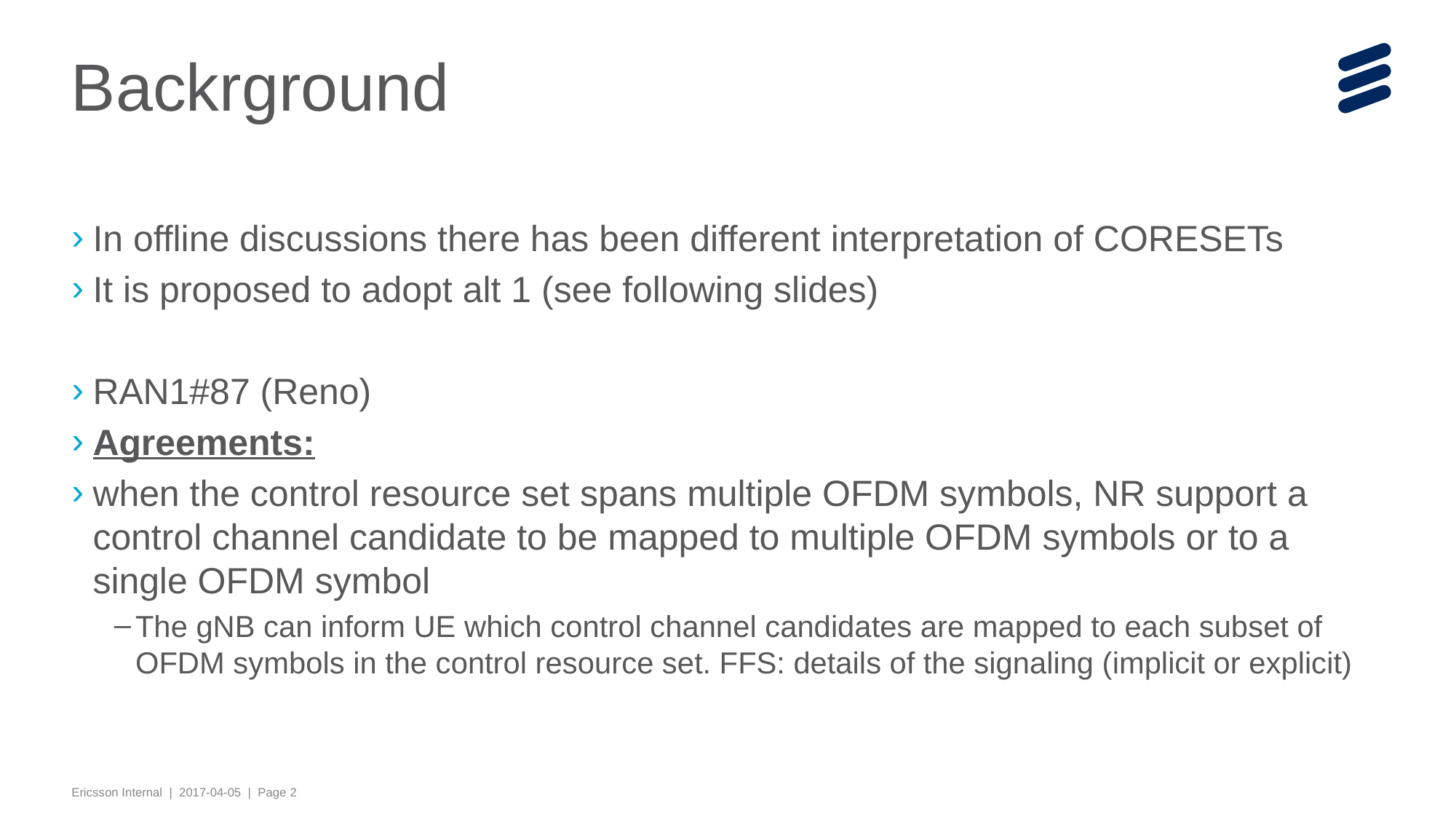

# Backrground
In offline discussions there has been different interpretation of CORESETs
It is proposed to adopt alt 1 (see following slides)

RAN1#87 (Reno)
Agreements:
when the control resource set spans multiple OFDM symbols, NR support a  control channel candidate to be mapped to multiple OFDM symbols or to a single OFDM symbol
The gNB can inform UE which control channel candidates are mapped to each subset of OFDM symbols in the control resource set. FFS: details of the signaling (implicit or explicit)